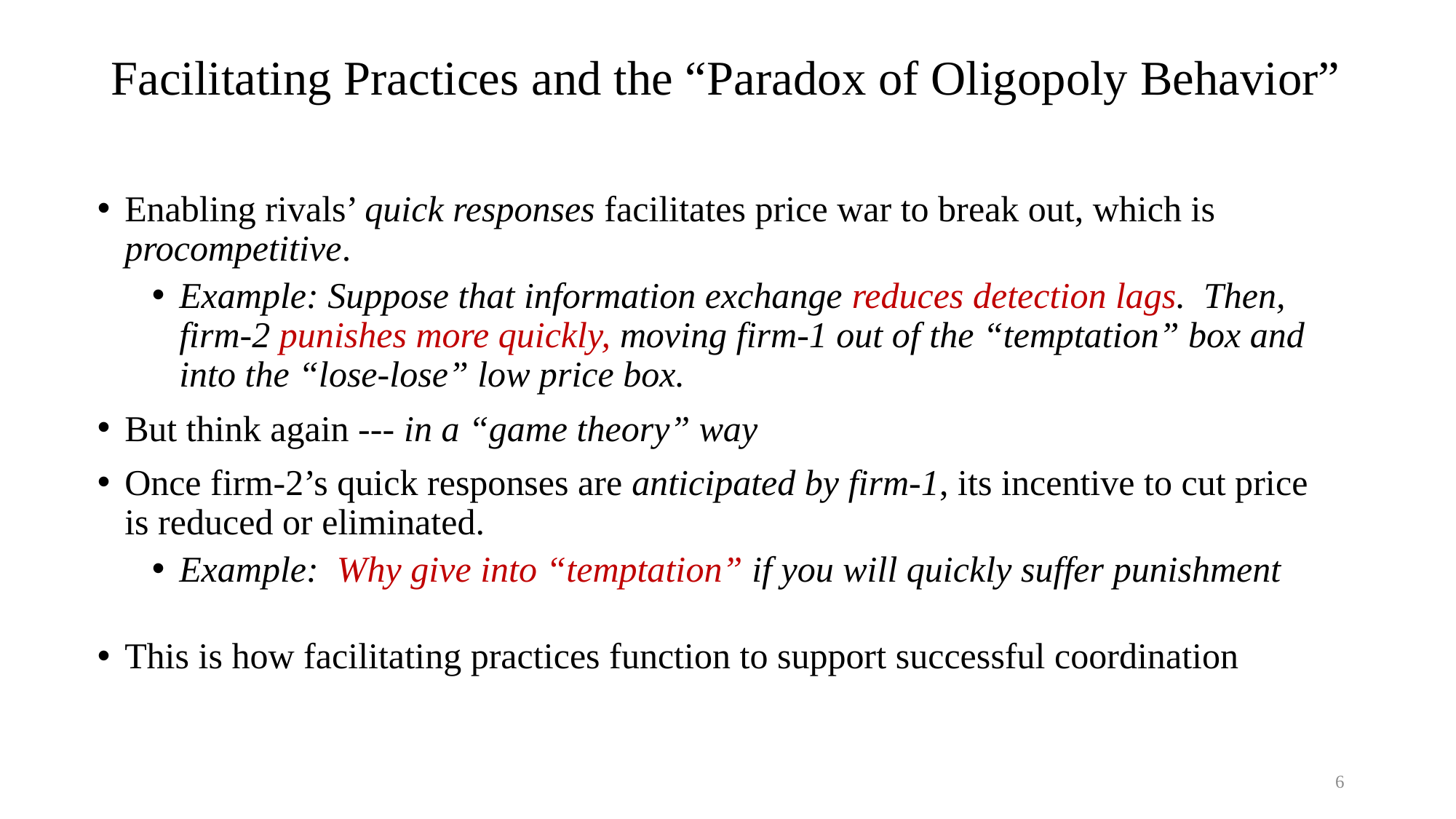

# Facilitating Practices and the “Paradox of Oligopoly Behavior”
Enabling rivals’ quick responses facilitates price war to break out, which is procompetitive.
Example: Suppose that information exchange reduces detection lags.  Then, firm-2 punishes more quickly, moving firm-1 out of the “temptation” box and into the “lose-lose” low price box.
But think again --- in a “game theory” way
Once firm-2’s quick responses are anticipated by firm-1, its incentive to cut price is reduced or eliminated.
Example:  Why give into “temptation” if you will quickly suffer punishment
This is how facilitating practices function to support successful coordination
6